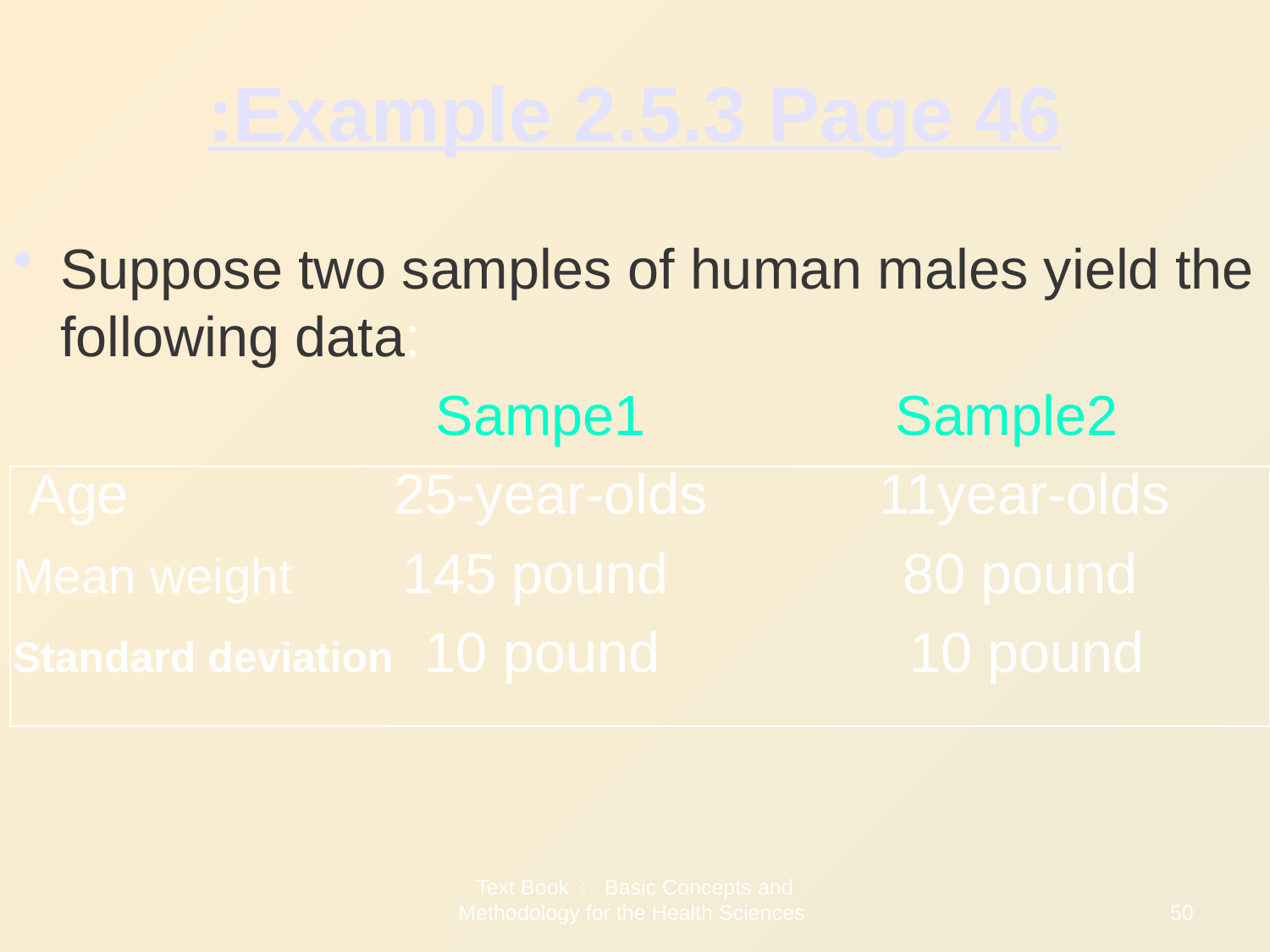

# Example 2.5.3 Page 46:
Suppose two samples of human males yield the following data:
                           Sampe1                Sample2
 Age                 25-year-olds           11year-olds
Mean weight       145 pound               80 pound
Standard deviation  10 pound                10 pound
|  |
| --- |
Text Book  :   Basic Concepts and Methodology for the Health Sciences
50